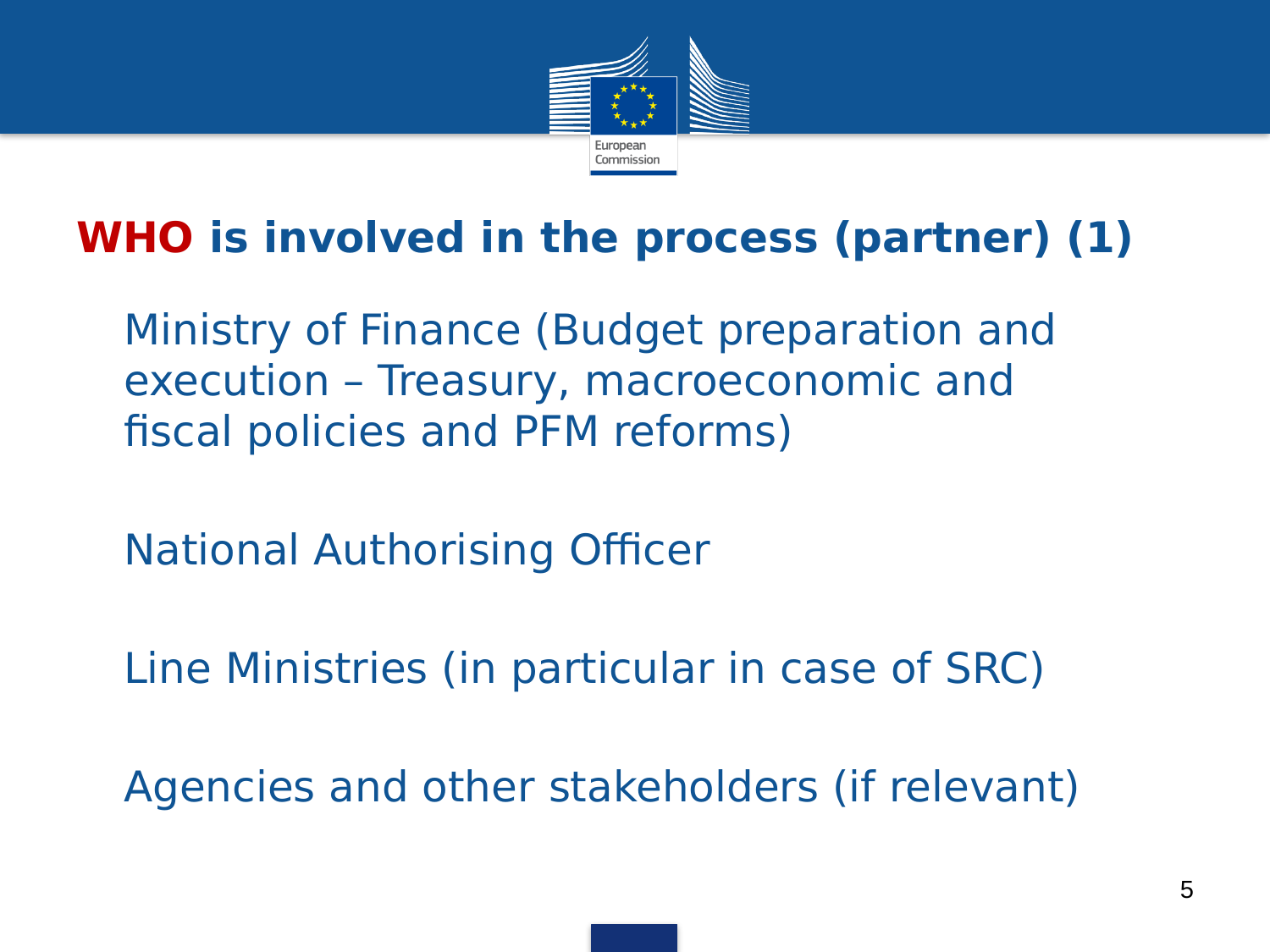

# WHO is involved in the process (partner) (1)
Ministry of Finance (Budget preparation and execution – Treasury, macroeconomic and fiscal policies and PFM reforms)

National Authorising Officer

Line Ministries (in particular in case of SRC)

Agencies and other stakeholders (if relevant)

5